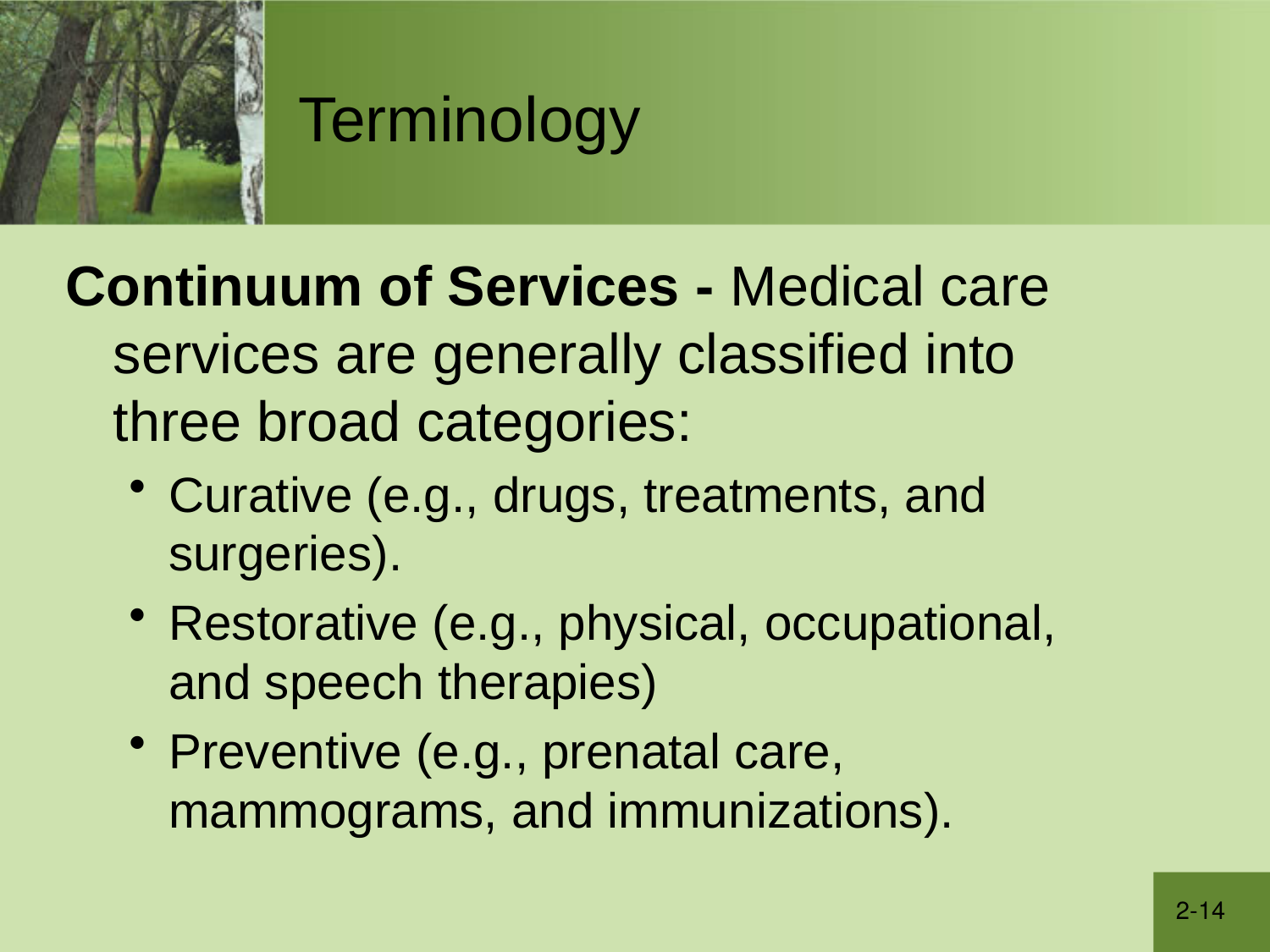

# Terminology
Continuum of Services - Medical care services are generally classified into three broad categories:
Cura­tive (e.g., drugs, treatments, and surgeries).
Restorative (e.g., physical, occupational, and speech therapies)
Preventive (e.g., prenatal care, mammograms, and immu­nizations).
2-14